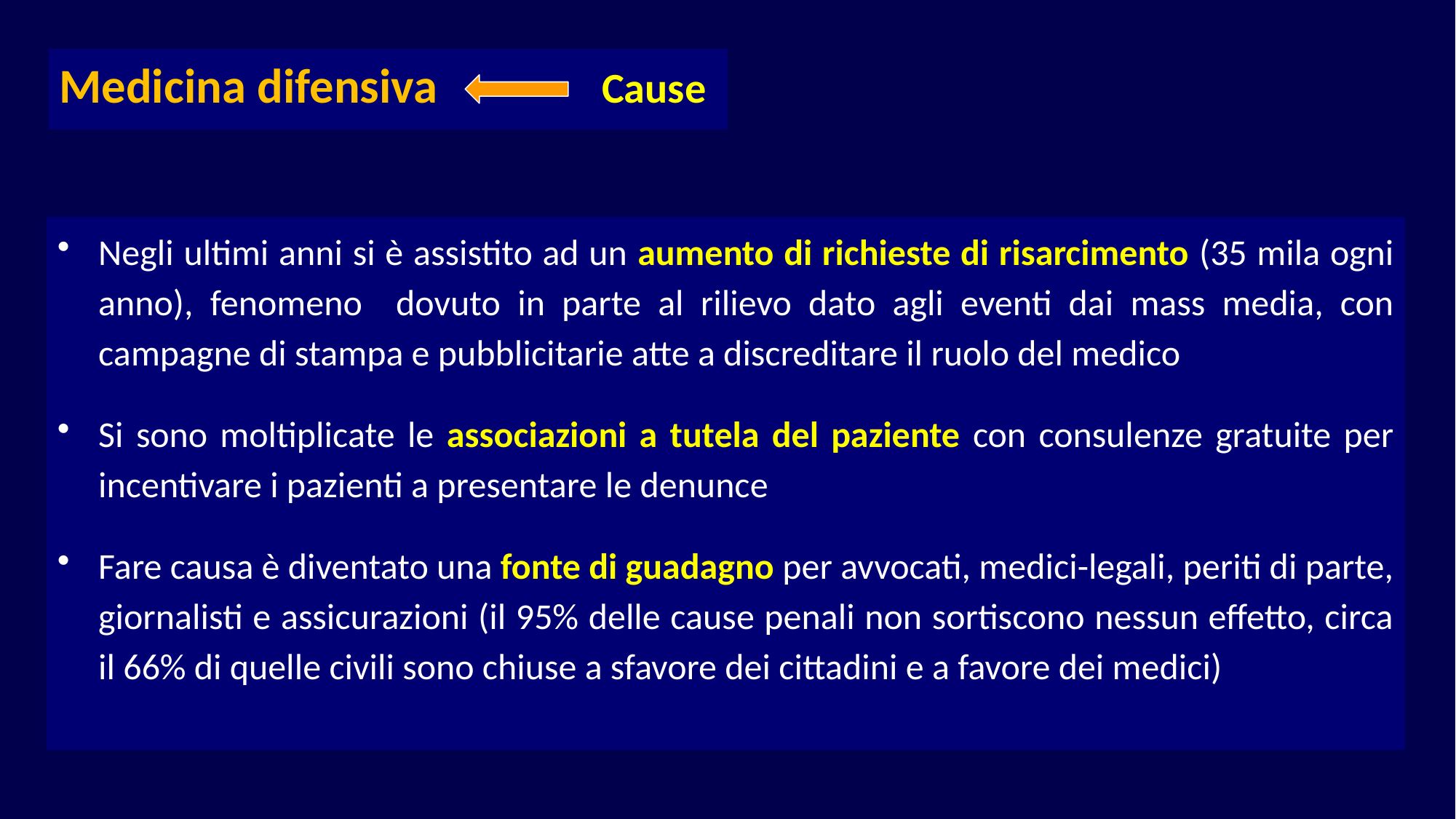

Medicina difensiva               Cause

Negli ultimi anni si è assistito ad un aumento di richieste di risarcimento (35 mila ogni anno), fenomeno  dovuto in parte al rilievo dato agli eventi dai mass media, con campagne di stampa e pubblicitarie atte a discreditare il ruolo del medico

Si sono moltiplicate le associazioni a tutela del paziente con consulenze gratuite per incentivare i pazienti a presentare le denunce

Fare causa è diventato una fonte di guadagno per avvocati, medici-legali, periti di parte, giornalisti e assicurazioni (il 95% delle cause penali non sortiscono nessun effetto, circa il 66% di quelle civili sono chiuse a sfavore dei cittadini e a favore dei medici)